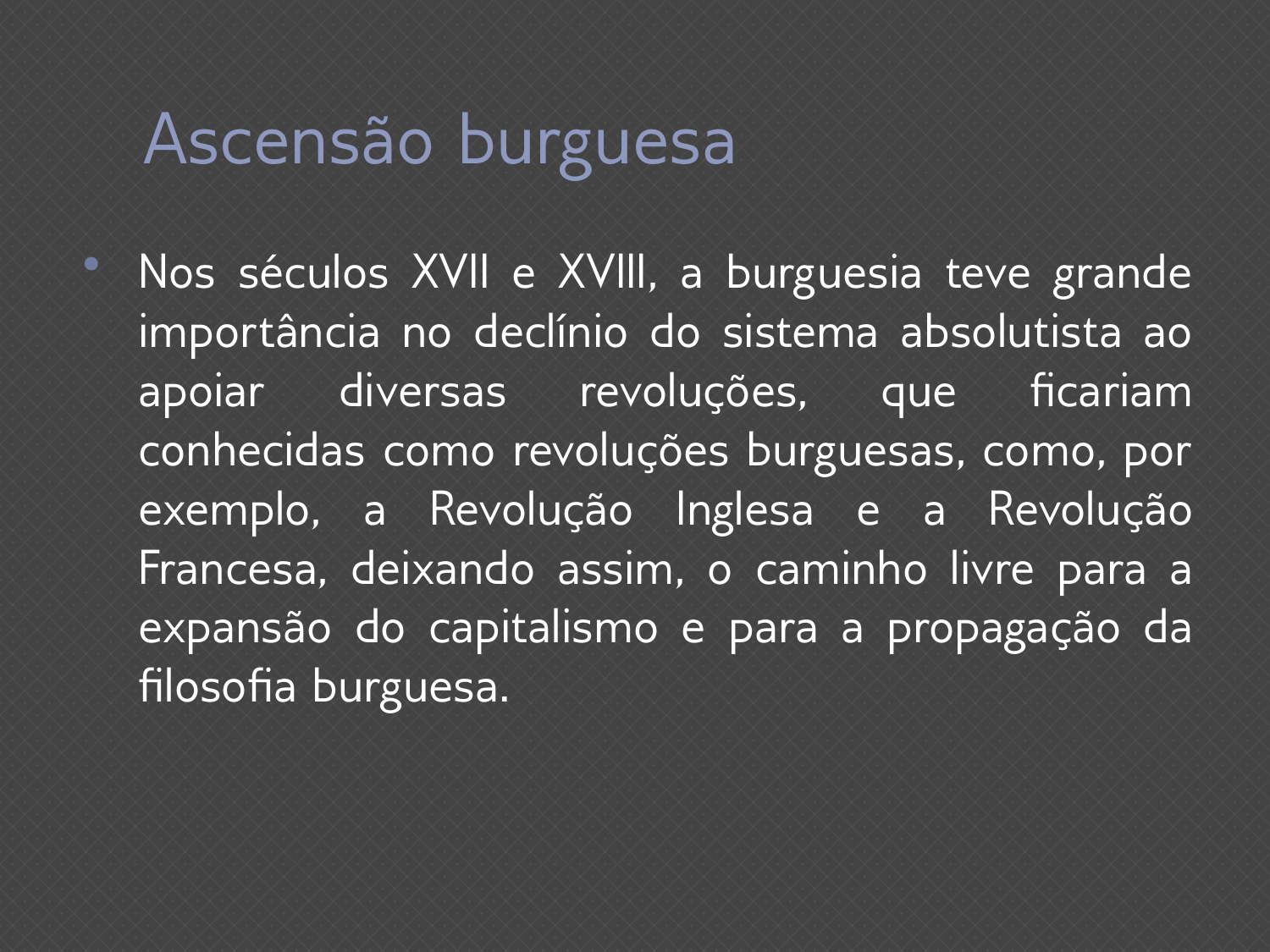

# Ascensão burguesa
Nos séculos XVII e XVIII, a burguesia teve grande importância no declínio do sistema absolutista ao apoiar diversas revoluções, que ficariam conhecidas como revoluções burguesas, como, por exemplo, a Revolução Inglesa e a Revolução Francesa, deixando assim, o caminho livre para a expansão do capitalismo e para a propagação da filosofia burguesa.